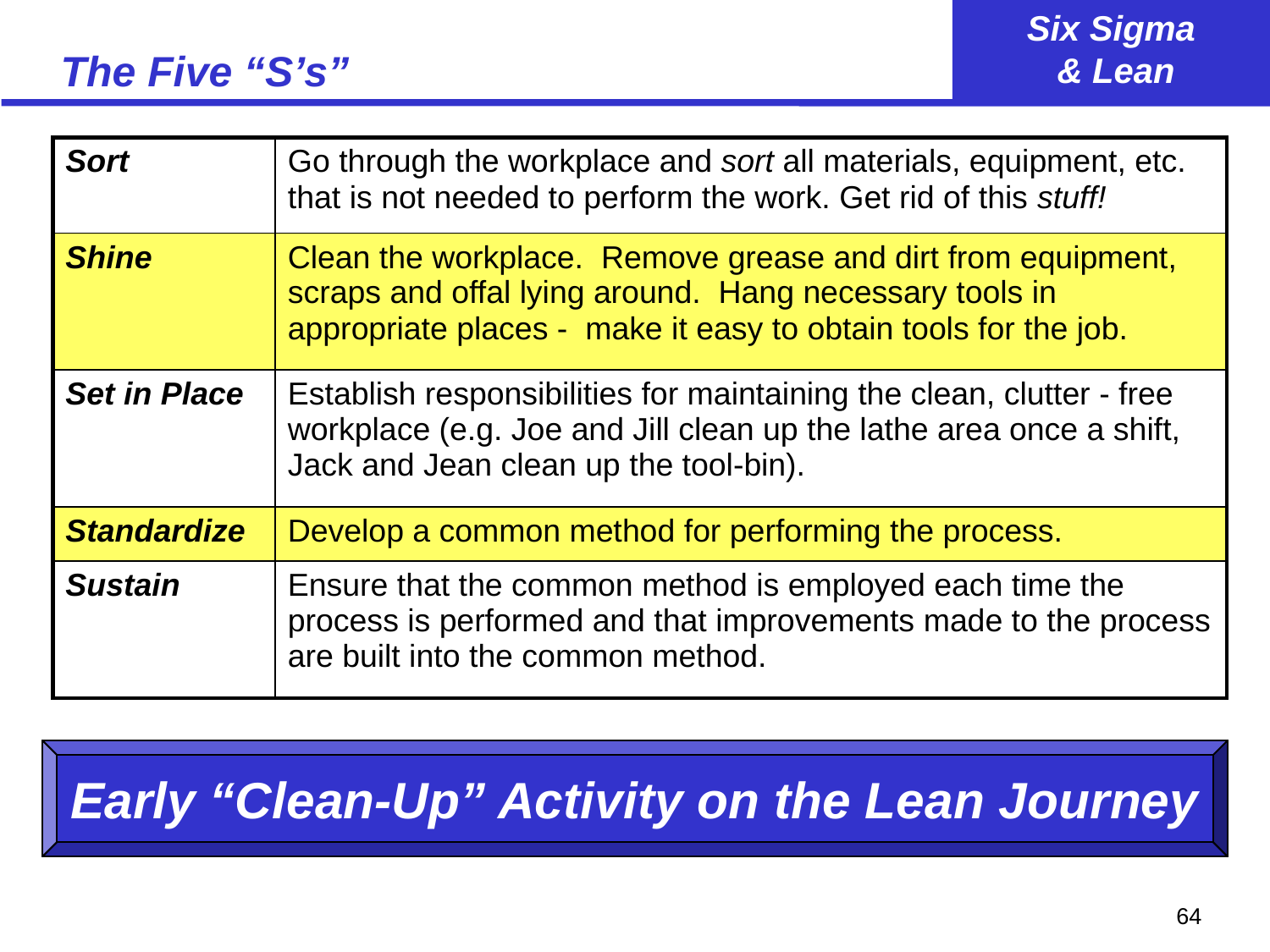

# The Five “S’s”
| Sort | Go through the workplace and sort all materials, equipment, etc. that is not needed to perform the work. Get rid of this stuff! |
| --- | --- |
| Shine | Clean the workplace. Remove grease and dirt from equipment, scraps and offal lying around. Hang necessary tools in appropriate places - make it easy to obtain tools for the job. |
| Set in Place | Establish responsibilities for maintaining the clean, clutter - free workplace (e.g. Joe and Jill clean up the lathe area once a shift, Jack and Jean clean up the tool-bin). |
| Standardize | Develop a common method for performing the process. |
| Sustain | Ensure that the common method is employed each time the process is performed and that improvements made to the process are built into the common method. |
Early “Clean-Up” Activity on the Lean Journey